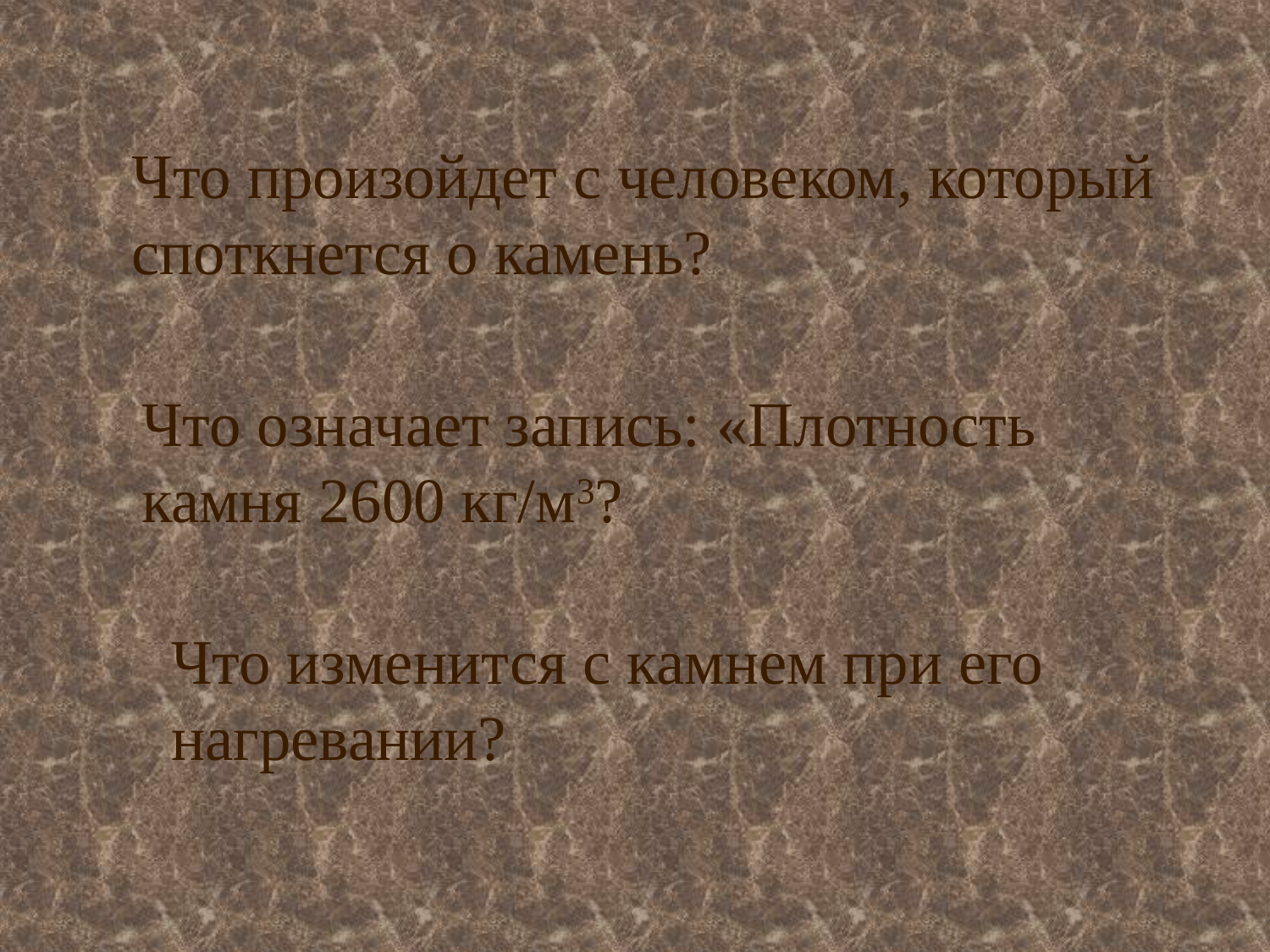

Что произойдет с человеком, который споткнется о камень?
Что означает запись: «Плотность камня 2600 кг/м3?
Что изменится с камнем при его нагревании?